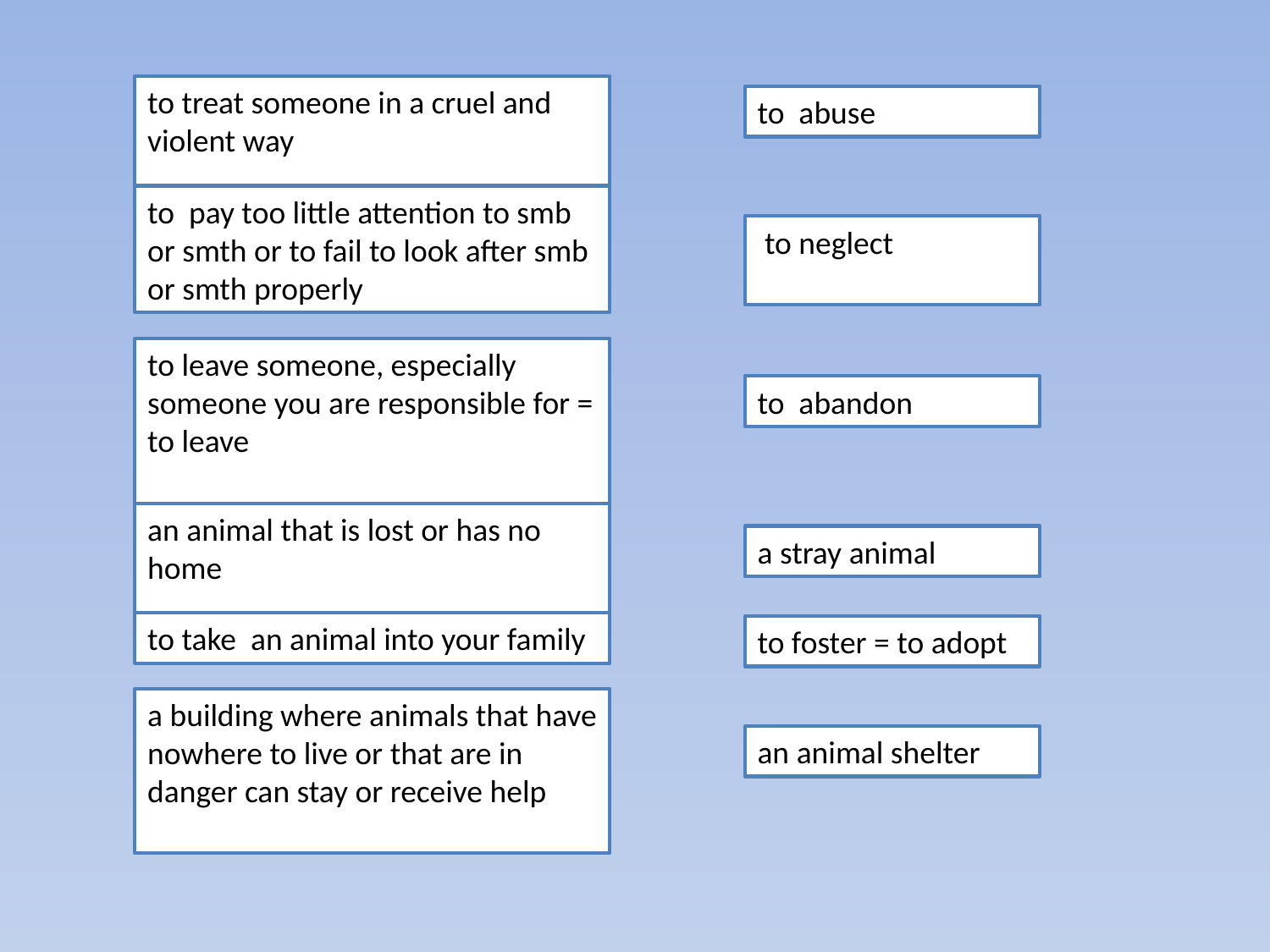

to treat someone in a cruel and violent way

to  abuse
to  pay too little attention to smb or smth or to fail to look after smb or smth properly
 to neglect

to leave someone, especially someone you are responsible for = to leave

to  abandon
an animal that is lost or has no home

a stray animal
to take  an animal into your family
to foster = to adopt
a building where animals that have nowhere to live or that are in danger can stay or receive help

an animal shelter